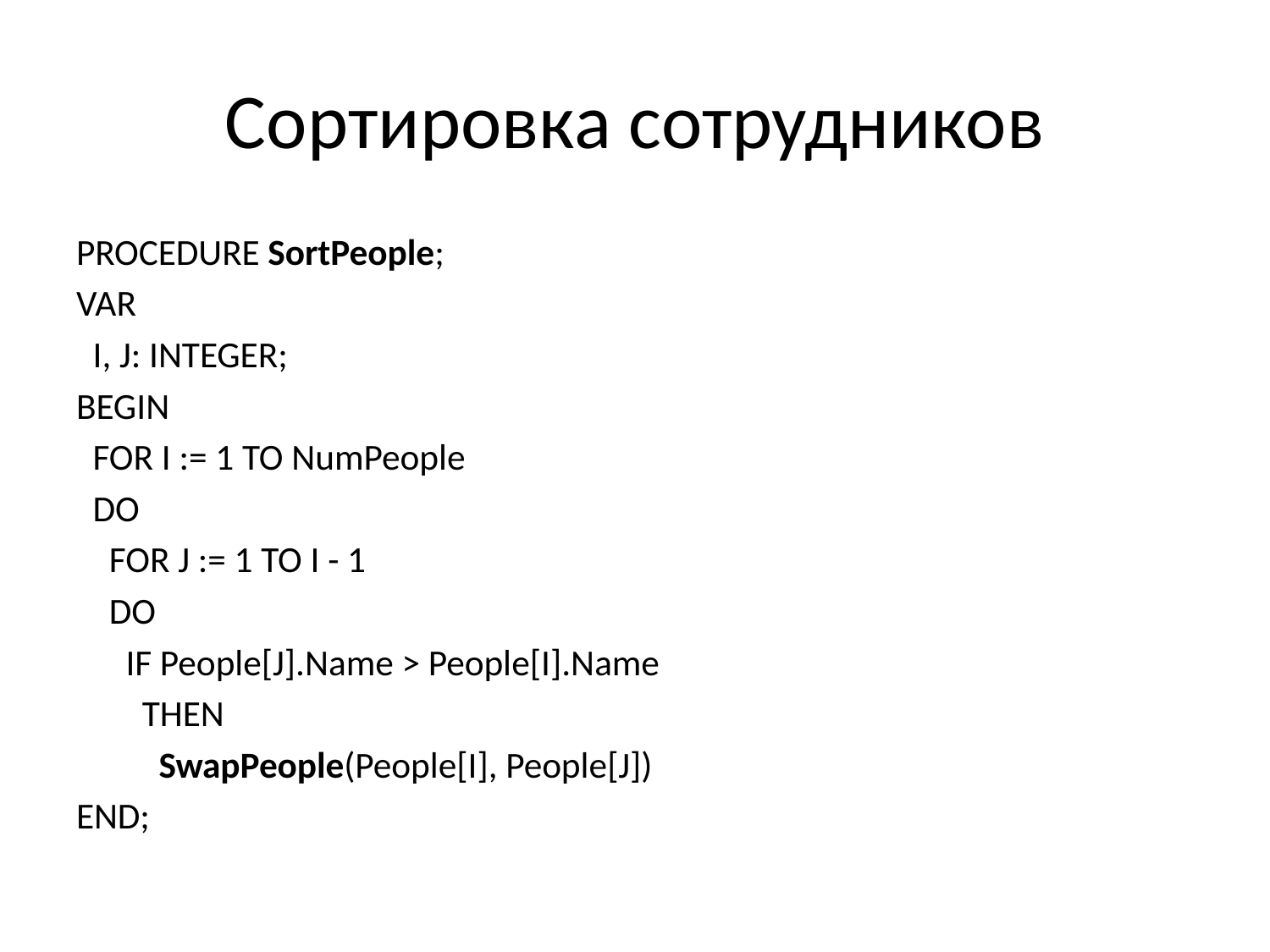

# Сортировка сотрудников
PROCEDURE SortPeople;
VAR
  I, J: INTEGER;
BEGIN
  FOR I := 1 TO NumPeople
  DO
    FOR J := 1 TO I - 1
    DO
      IF People[J].Name > People[I].Name
        THEN
          SwapPeople(People[I], People[J])
END;